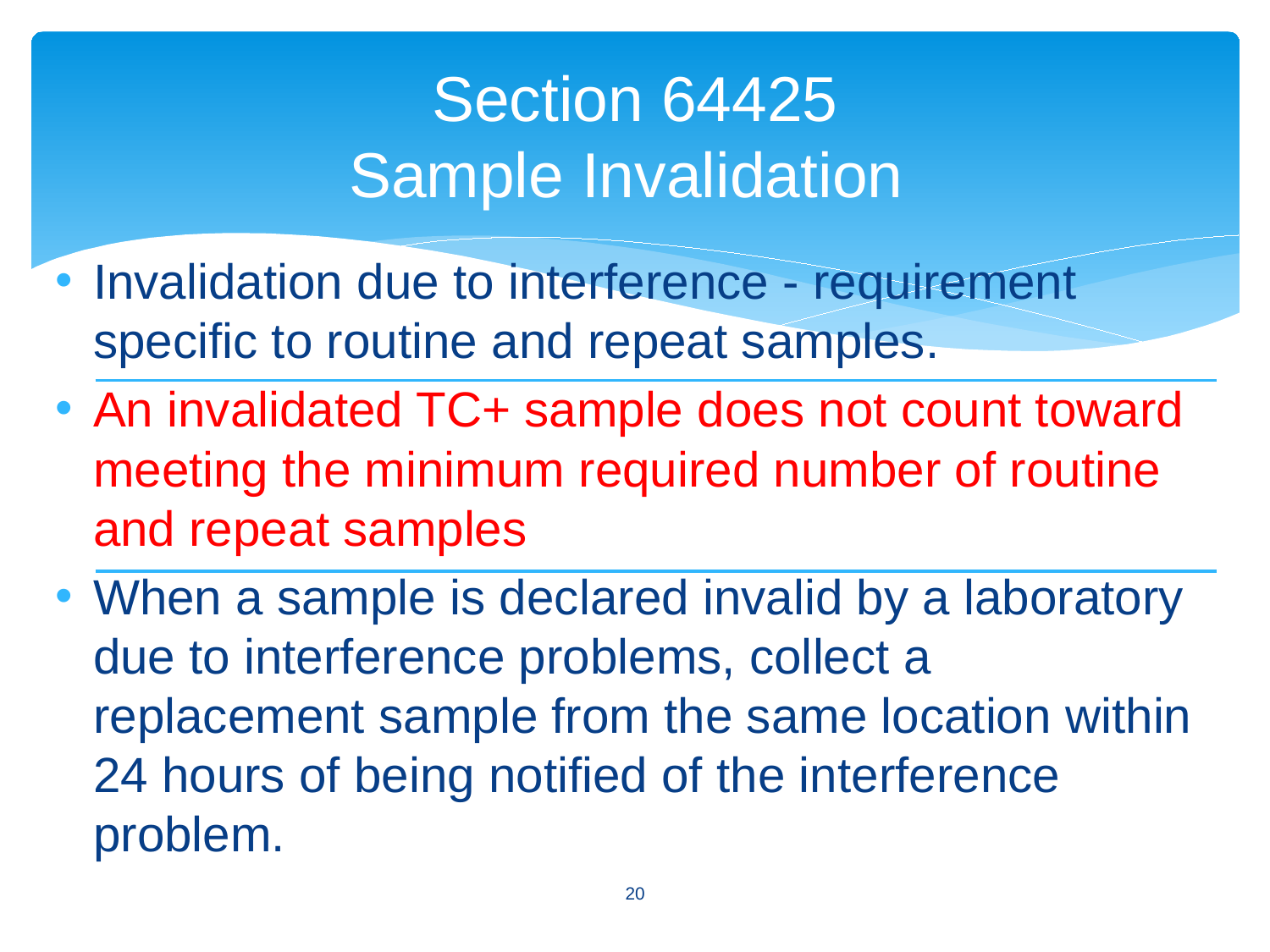

# Section 64425 Sample Invalidation
Invalidation due to interference - requirement specific to routine and repeat samples.
An invalidated TC+ sample does not count toward meeting the minimum required number of routine and repeat samples
When a sample is declared invalid by a laboratory due to interference problems, collect a replacement sample from the same location within 24 hours of being notified of the interference problem.

20